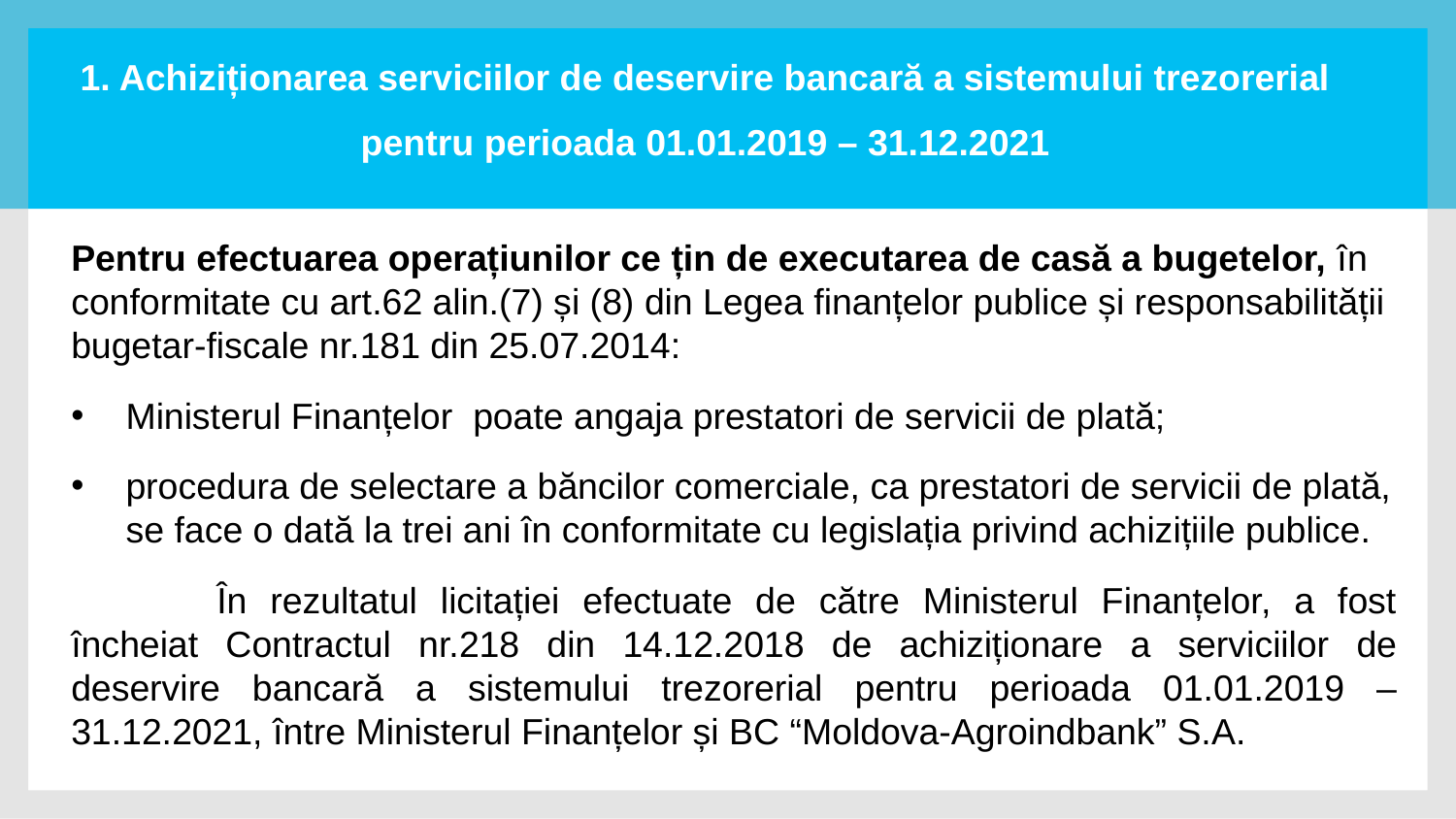

1. Achiziționarea serviciilor de deservire bancară a sistemului trezorerial pentru perioada 01.01.2019 – 31.12.2021
Pentru efectuarea operațiunilor ce țin de executarea de casă a bugetelor, în conformitate cu art.62 alin.(7) și (8) din Legea finanțelor publice și responsabilității bugetar-fiscale nr.181 din 25.07.2014:

Ministerul Finanțelor  poate angaja prestatori de servicii de plată;

procedura de selectare a băncilor comerciale, ca prestatori de servicii de plată, se face o dată la trei ani în conformitate cu legislația privind achizițiile publice.

	În rezultatul licitației efectuate de către Ministerul Finanțelor, a fost încheiat Contractul nr.218 din 14.12.2018 de achiziționare a serviciilor de deservire bancară a sistemului trezorerial pentru perioada 01.01.2019 – 31.12.2021, între Ministerul Finanțelor și BC “Moldova-Agroindbank” S.A.